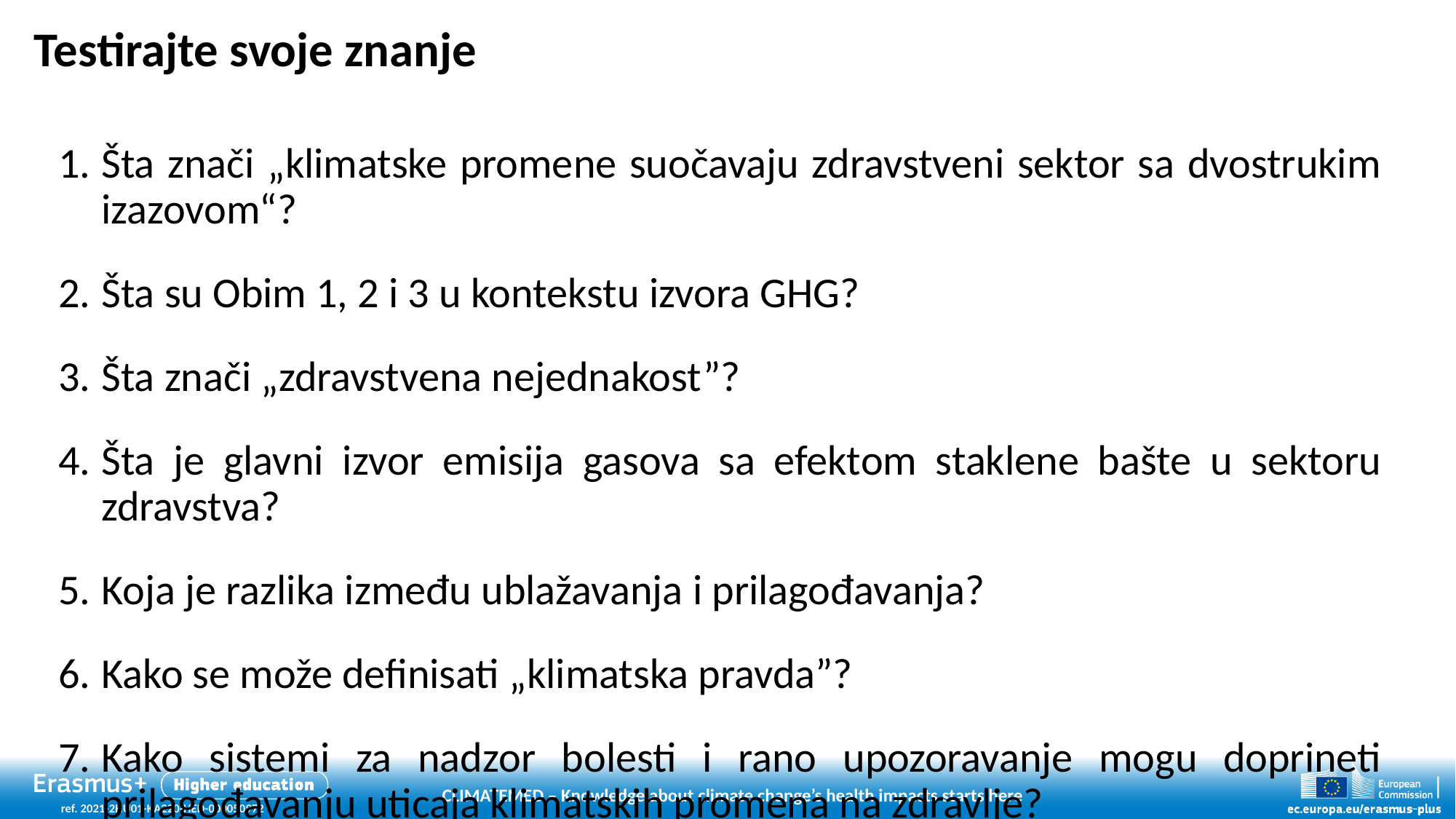

# Testirajte svoje znanje
Šta znači „klimatske promene suočavaju zdravstveni sektor sa dvostrukim izazovom“?
Šta su Obim 1, 2 i 3 u kontekstu izvora GHG?
Šta znači „zdravstvena nejednakost”?
Šta je glavni izvor emisija gasova sa efektom staklene bašte u sektoru zdravstva?
Koja je razlika između ublažavanja i prilagođavanja?
Kako se može definisati „klimatska pravda”?
Kako sistemi za nadzor bolesti i rano upozoravanje mogu doprineti prilagođavanju uticaja klimatskih promena na zdravlje?
Koje su karakteristike zdravstvenog sistema otpornog na klimu?